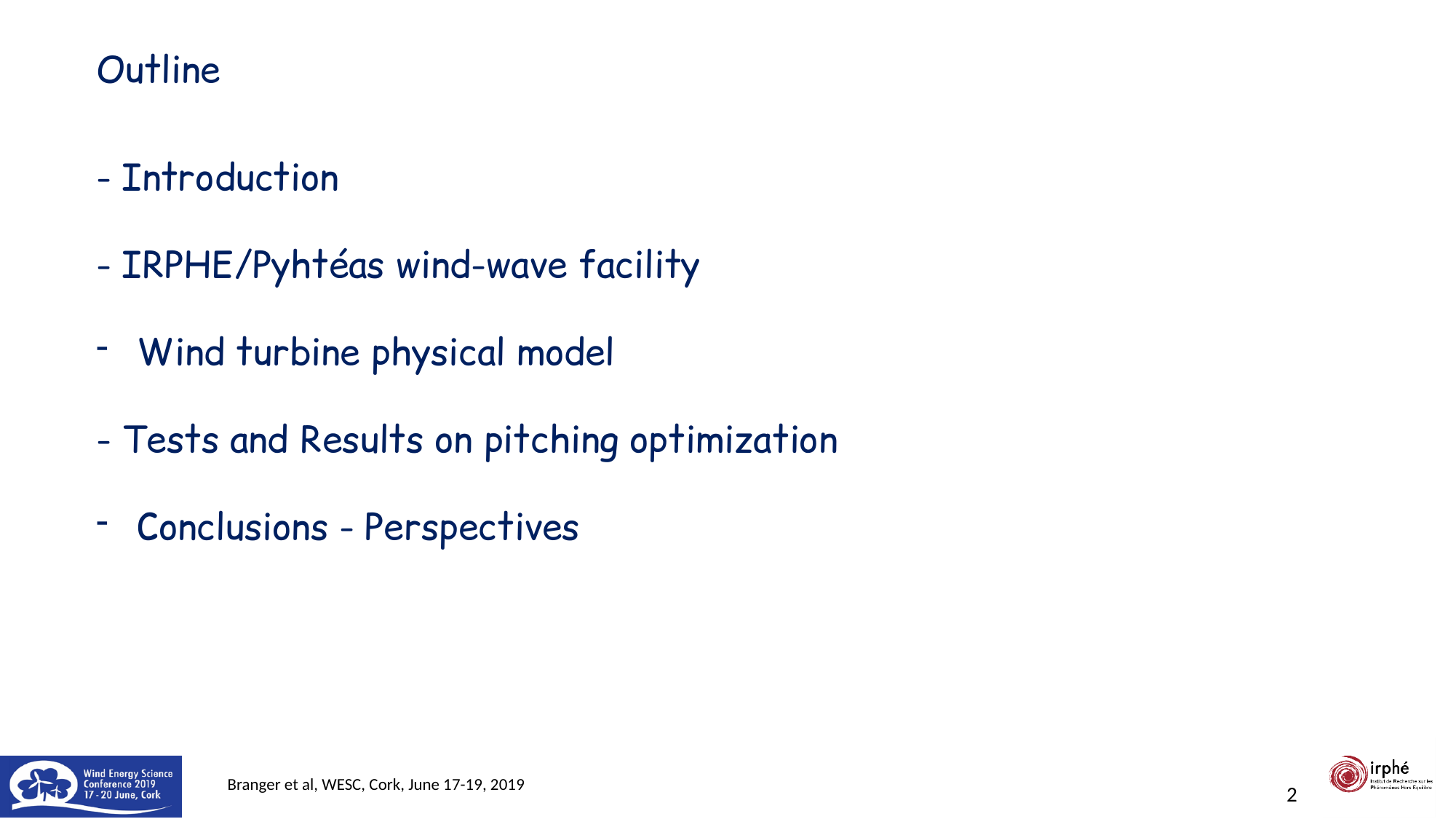

Outline
- Introduction

- IRPHE/Pyhtéas wind-wave facility

Wind turbine physical model

- Tests and Results on pitching optimization

Conclusions - Perspectives
2